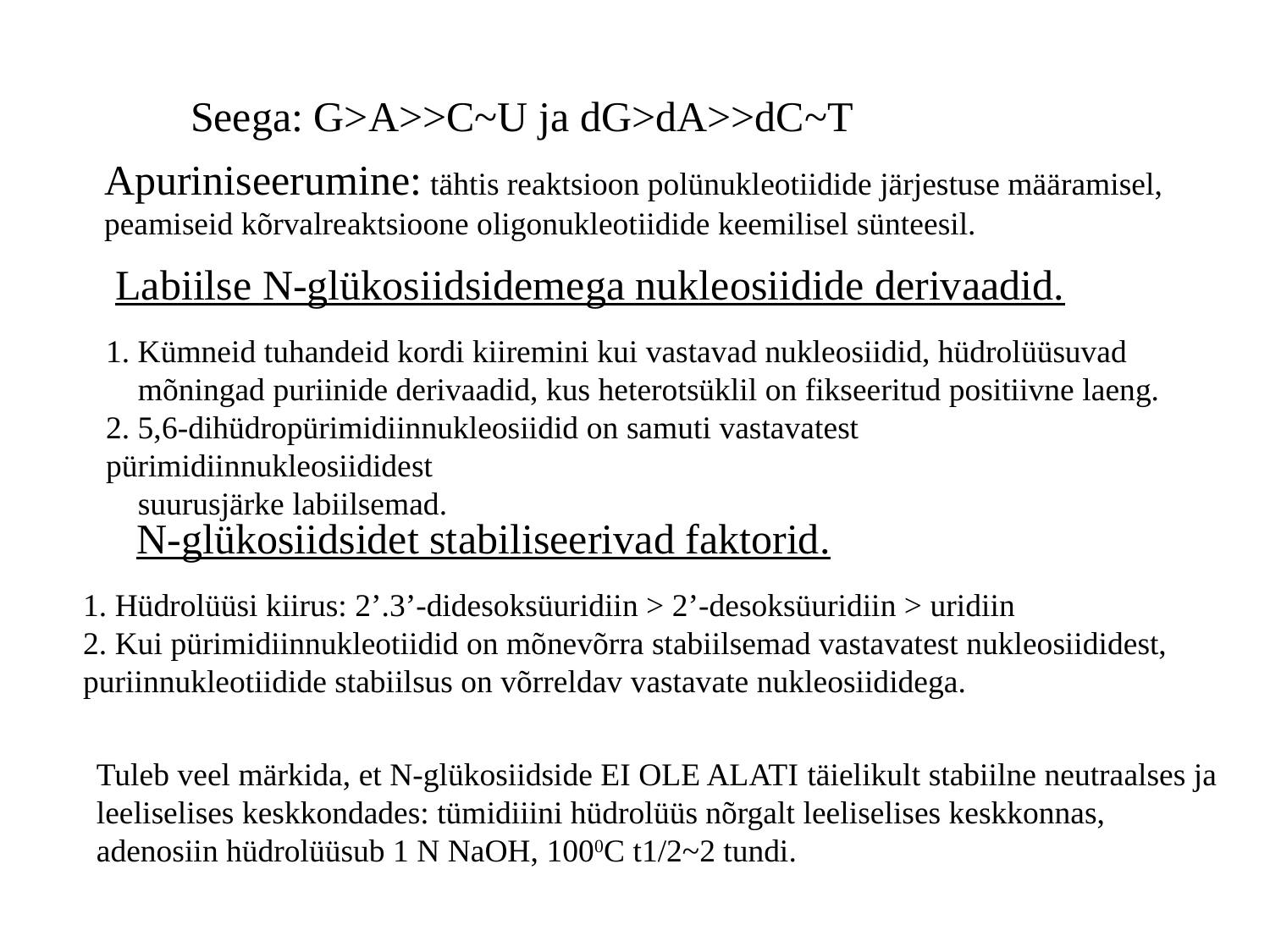

Seega: G>A>>C~U ja dG>dA>>dC~T
Apuriniseerumine: tähtis reaktsioon polünukleotiidide järjestuse määramisel,
peamiseid kõrvalreaktsioone oligonukleotiidide keemilisel sünteesil.
Labiilse N-glükosiidsidemega nukleosiidide derivaadid.
1. Kümneid tuhandeid kordi kiiremini kui vastavad nukleosiidid, hüdrolüüsuvad
    mõningad puriinide derivaadid, kus heterotsüklil on fikseeritud positiivne laeng.
2. 5,6-dihüdropürimidiinnukleosiidid on samuti vastavatest pürimidiinnukleosiididest
    suurusjärke labiilsemad.
N-glükosiidsidet stabiliseerivad faktorid.
1. Hüdrolüüsi kiirus: 2’.3’-didesoksüuridiin > 2’-desoksüuridiin > uridiin
2. Kui pürimidiinnukleotiidid on mõnevõrra stabiilsemad vastavatest nukleosiididest,
puriinnukleotiidide stabiilsus on võrreldav vastavate nukleosiididega.
Tuleb veel märkida, et N-glükosiidside EI OLE ALATI täielikult stabiilne neutraalses ja
leeliselises keskkondades: tümidiiini hüdrolüüs nõrgalt leeliselises keskkonnas,
adenosiin hüdrolüüsub 1 N NaOH, 1000C t1/2~2 tundi.